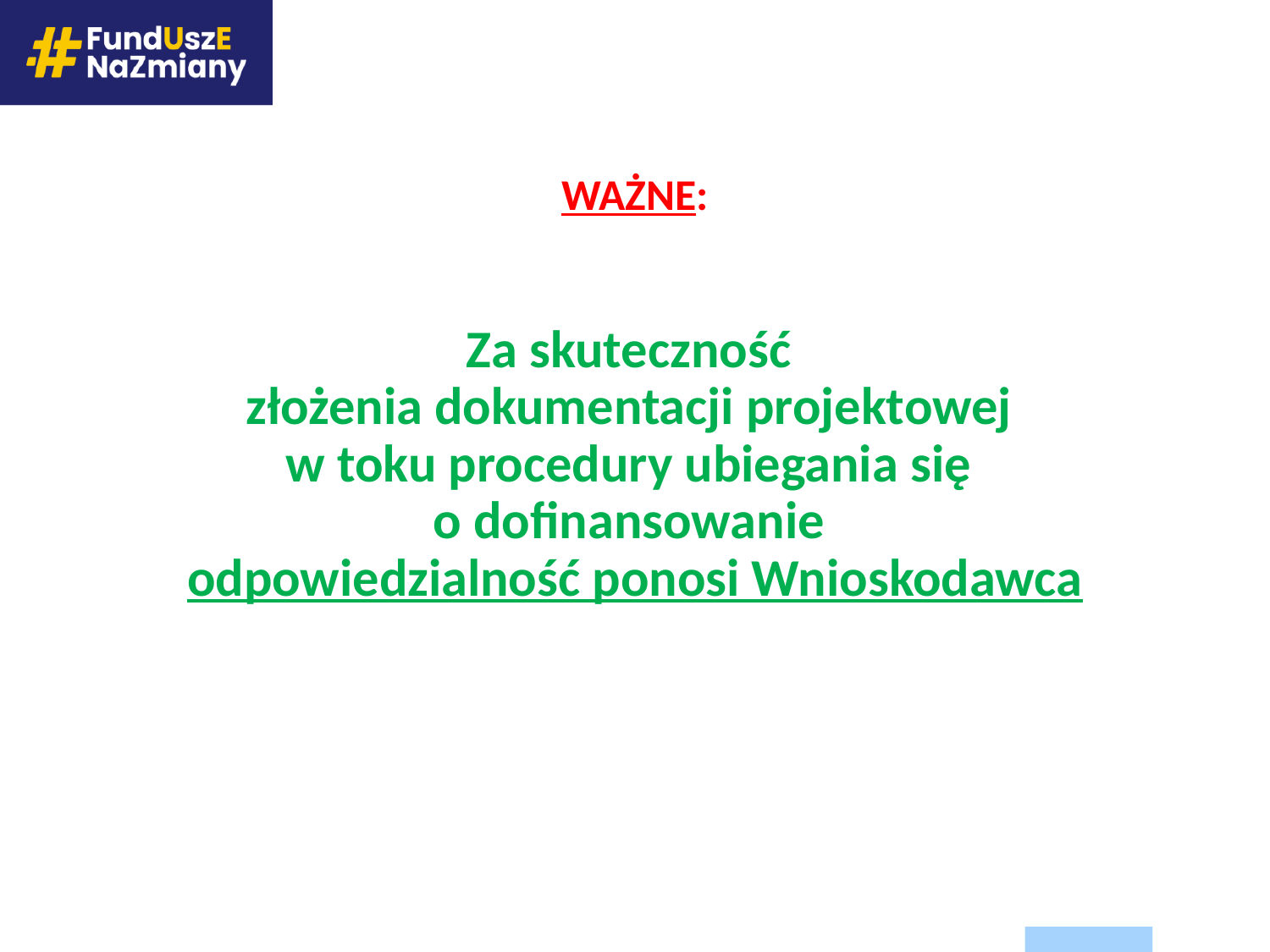

# WAŻNE:

Za skuteczność
złożenia dokumentacji projektowej
w toku procedury ubiegania się
o dofinansowanie
odpowiedzialność ponosi Wnioskodawca